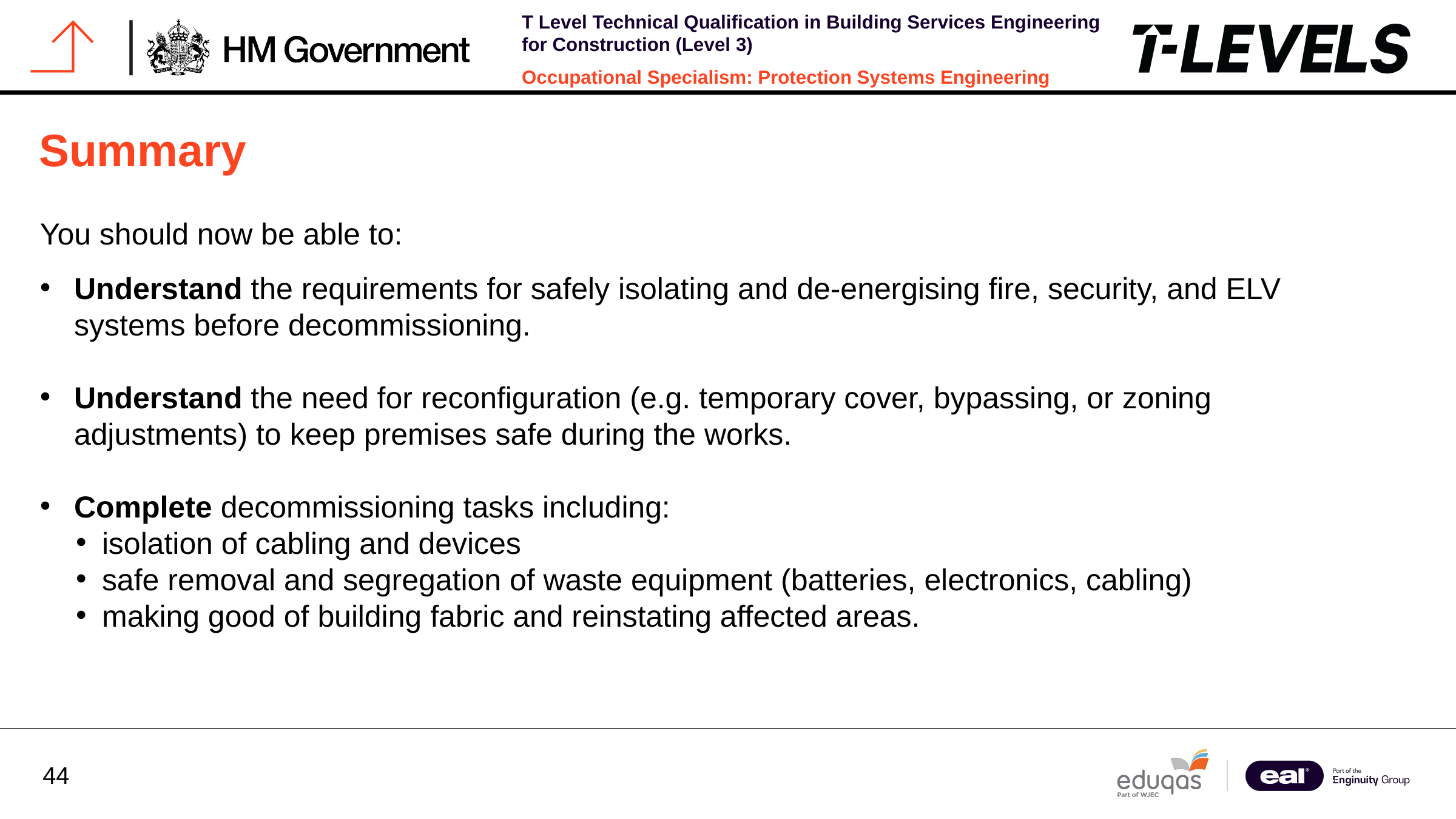

# Summary
You should now be able to:
Understand the requirements for safely isolating and de-energising fire, security, and ELV systems before decommissioning.

Understand the need for reconfiguration (e.g. temporary cover, bypassing, or zoning adjustments) to keep premises safe during the works.

Complete decommissioning tasks including:
isolation of cabling and devices
safe removal and segregation of waste equipment (batteries, electronics, cabling)
making good of building fabric and reinstating affected areas.